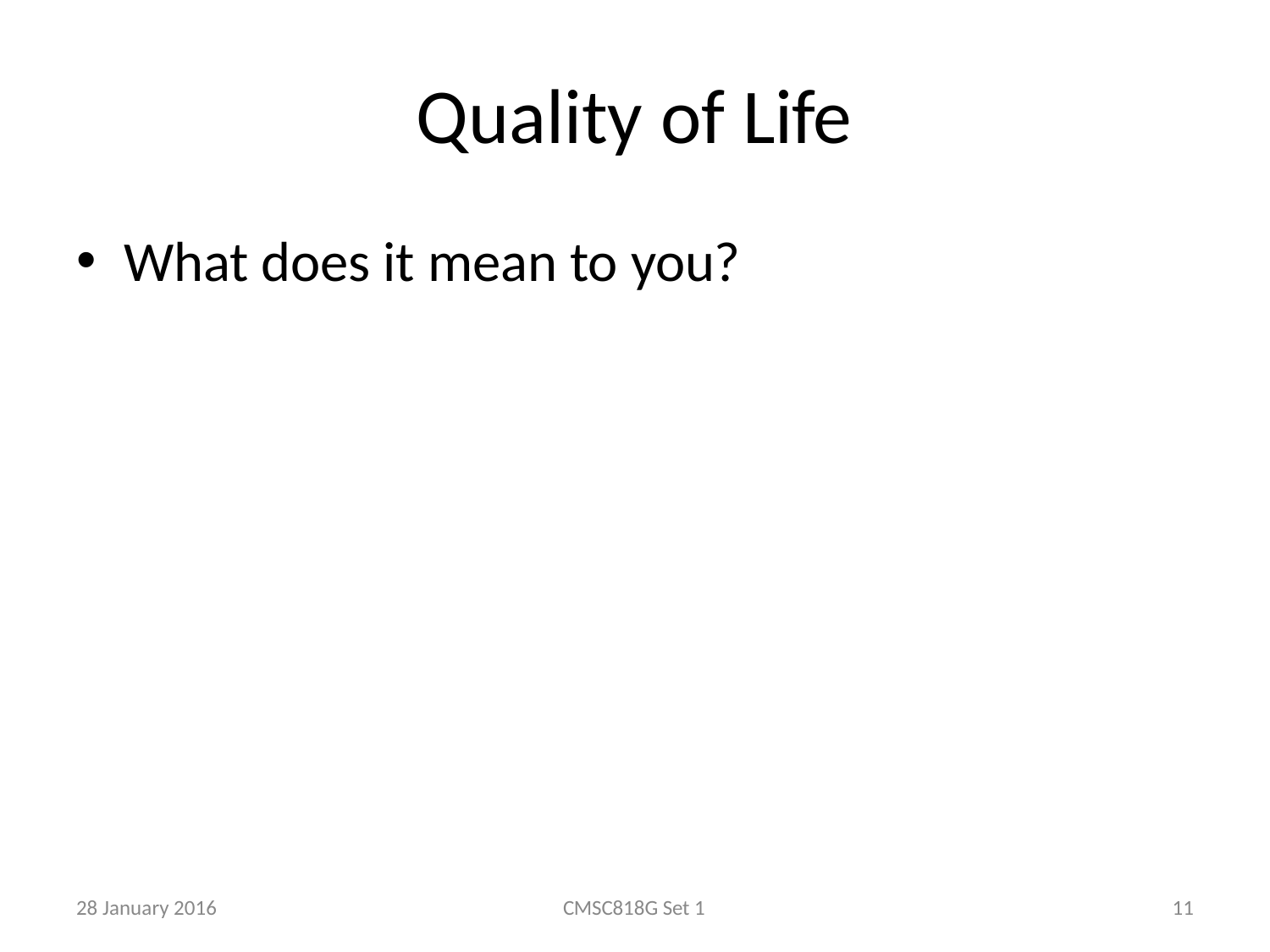

# Quality of Life
What does it mean to you?
28 January 2016
CMSC818G Set 1
11